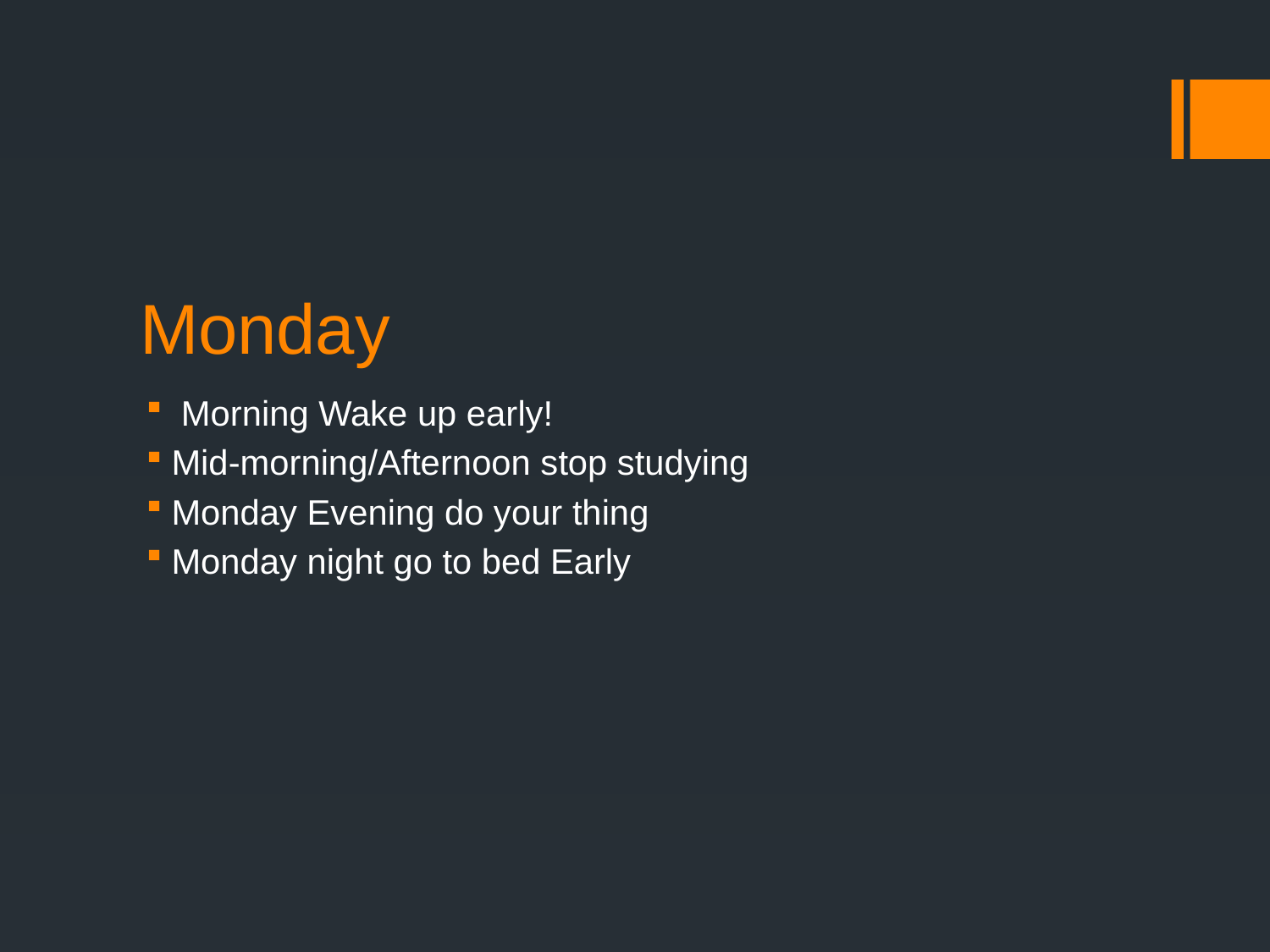

# Monday
 Morning Wake up early!
Mid-morning/Afternoon stop studying
Monday Evening do your thing
Monday night go to bed Early